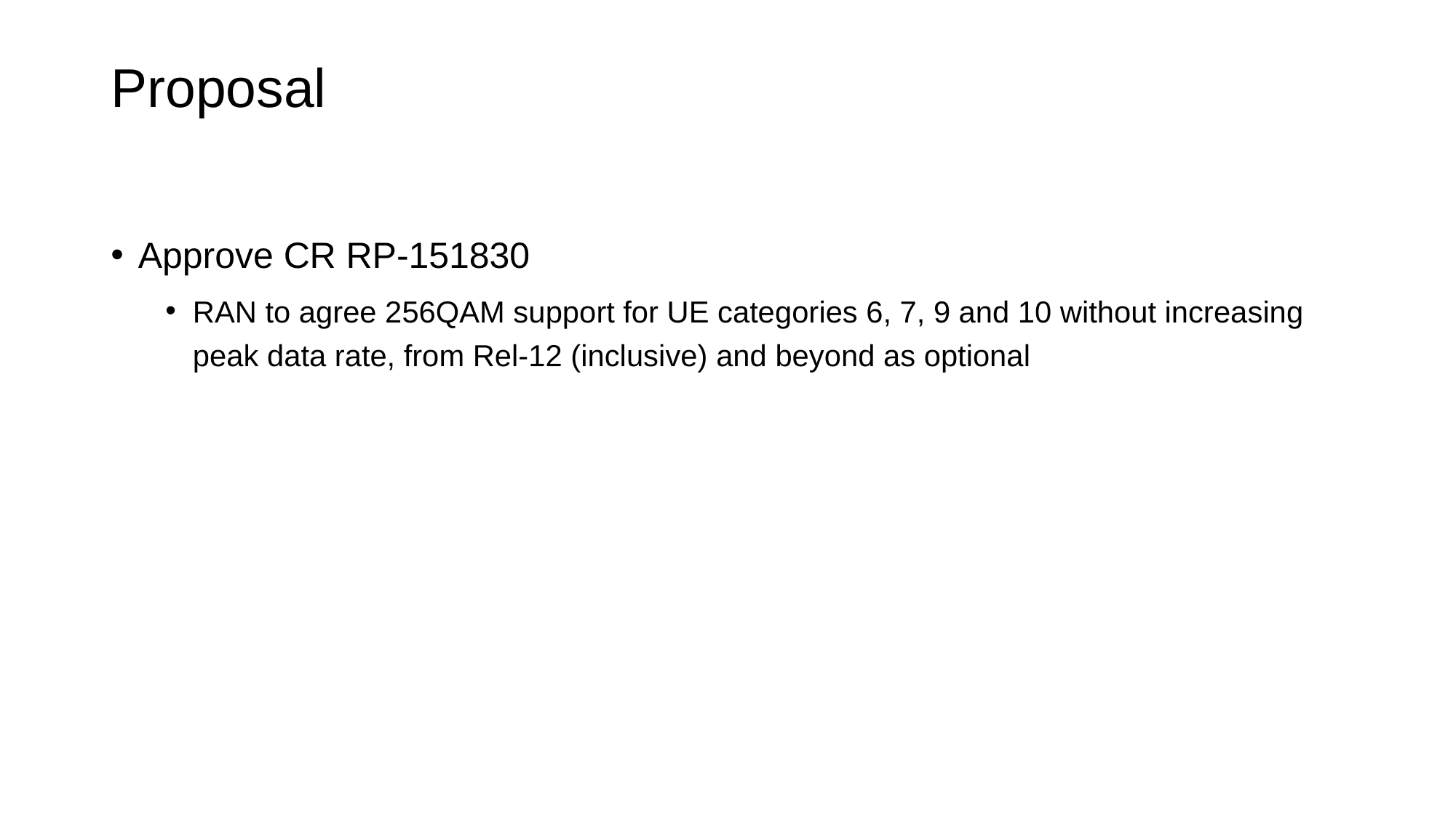

# Proposal
Approve CR RP-151830
RAN to agree 256QAM support for UE categories 6, 7, 9 and 10 without increasing peak data rate, from Rel-12 (inclusive) and beyond as optional